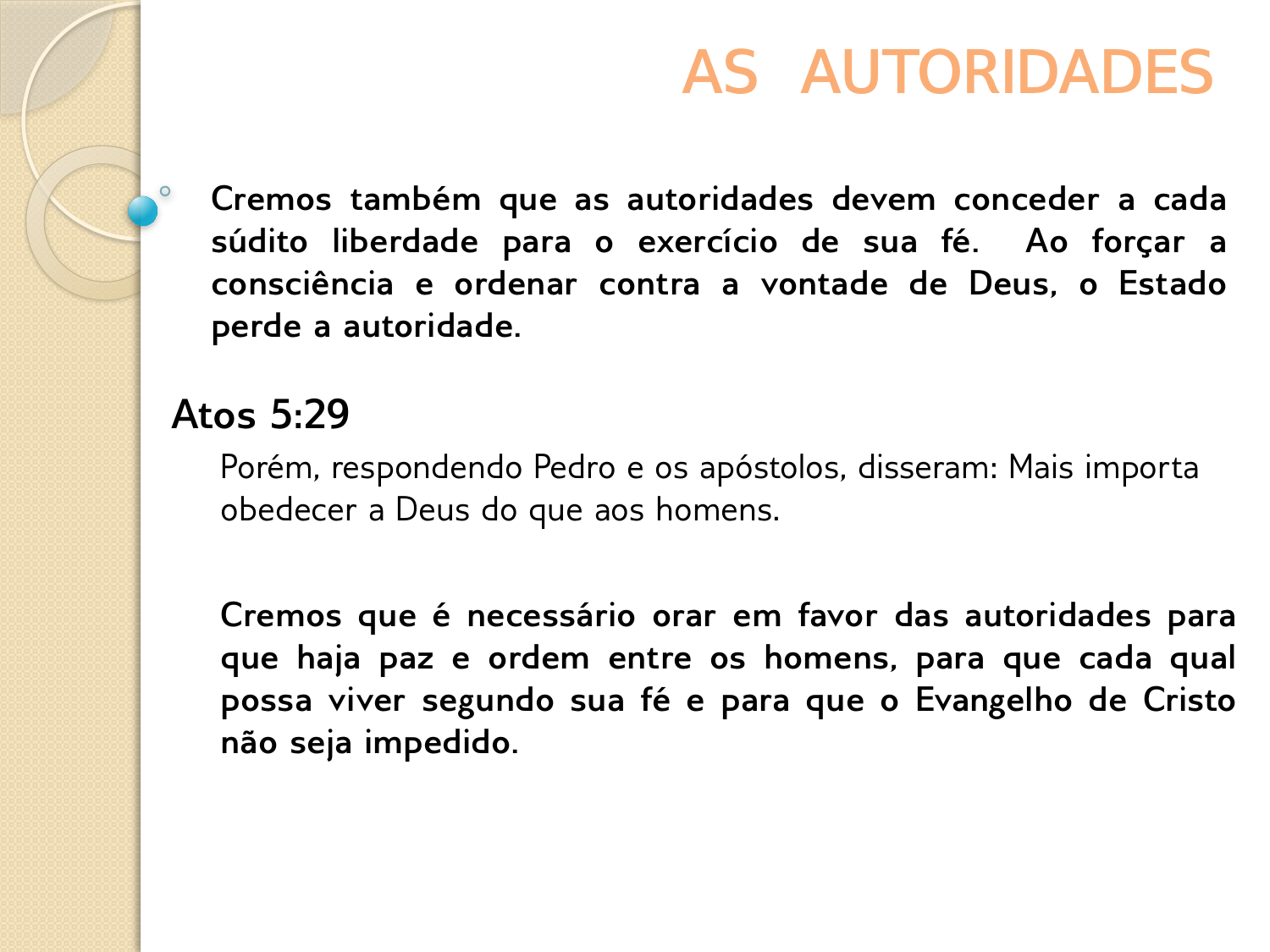

AS  AUTORIDADES
Cremos também que as autoridades devem conceder a cada súdito liberdade para o exercício de sua fé.  Ao forçar a consciência e ordenar contra a vontade de Deus, o Estado perde a autoridade.
Atos 5:29
Porém, respondendo Pedro e os apóstolos, disseram: Mais importa obedecer a Deus do que aos homens.
Cremos que é necessário orar em favor das autoridades para que haja paz e ordem entre os homens, para que cada qual possa viver segundo sua fé e para que o Evangelho de Cristo não seja impedido.